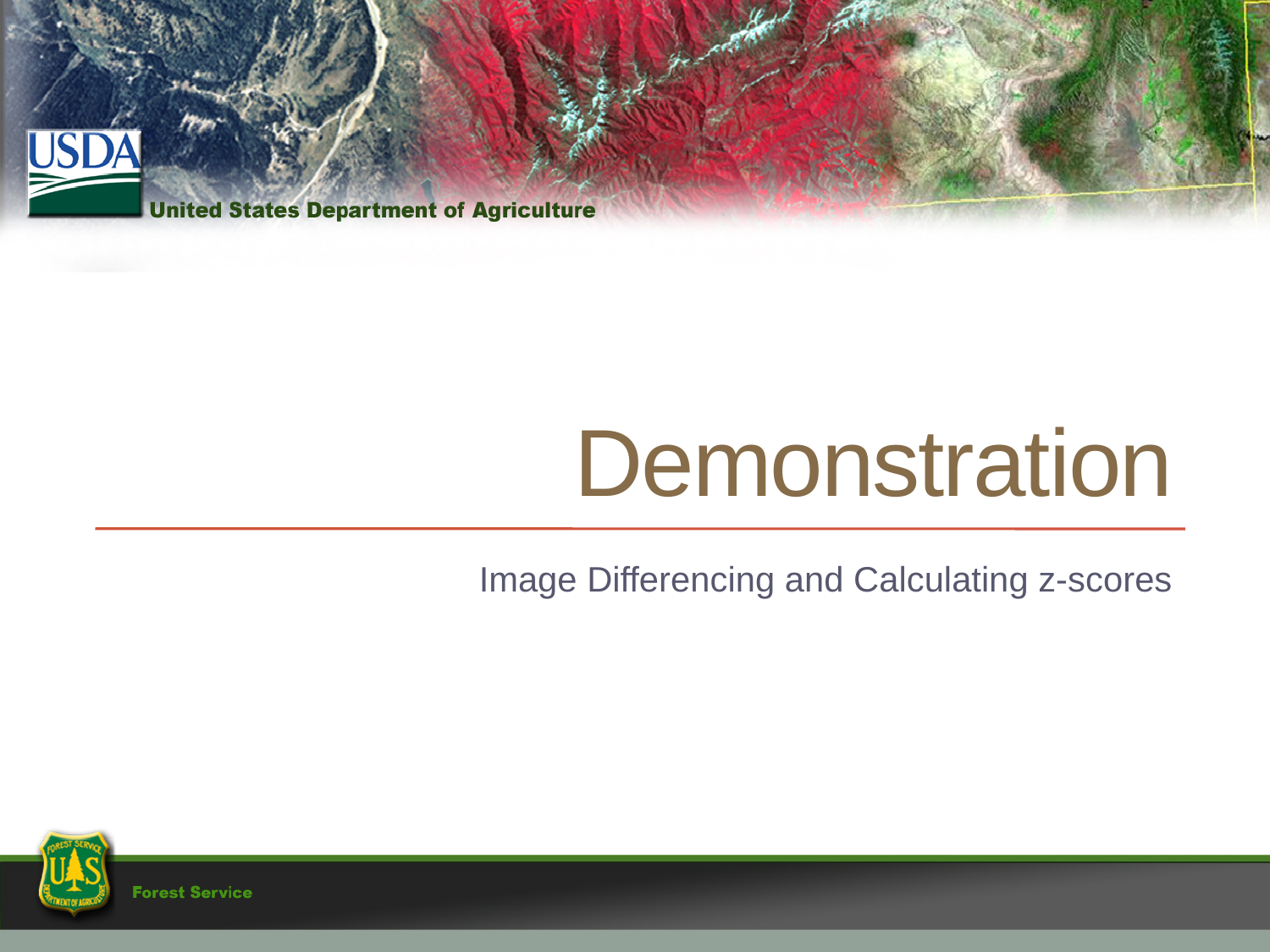

# Demonstration
Image Differencing and Calculating z-scores